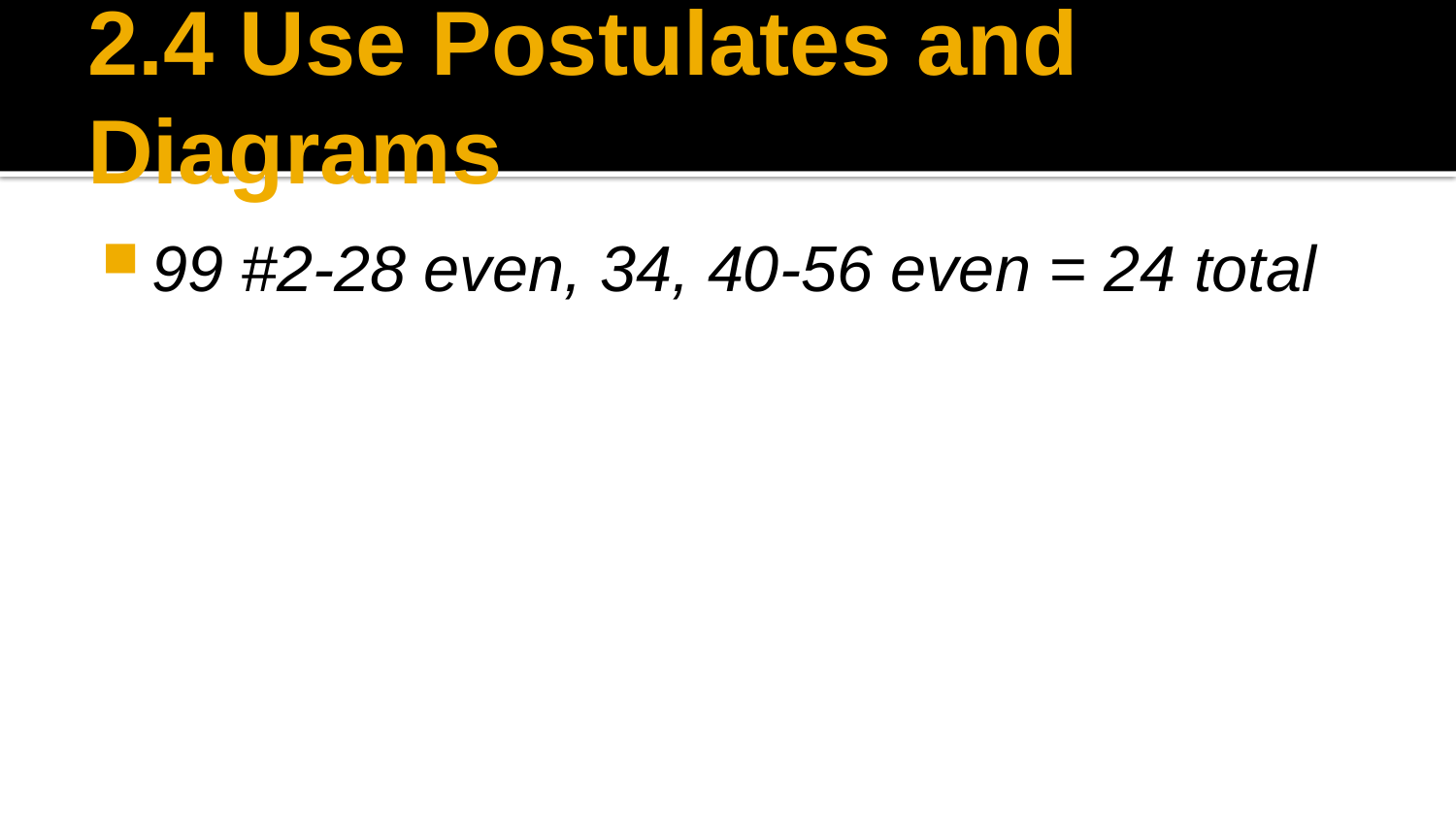

# 2.4 Use Postulates and Diagrams
99 #2-28 even, 34, 40-56 even = 24 total